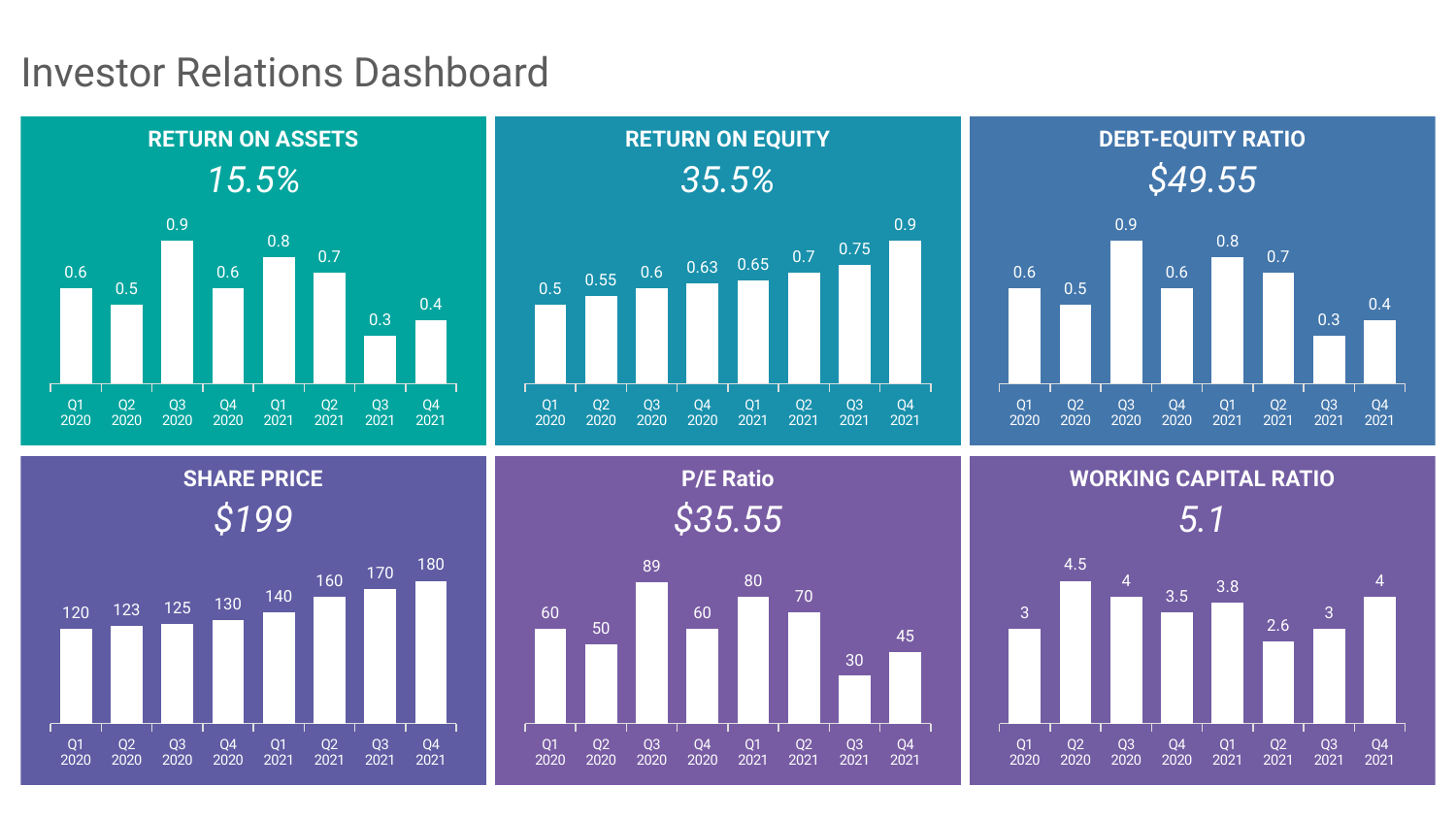

# Investor Relations Dashboard

RETURN ON ASSETS
RETURN ON EQUITY
DEBT-EQUITY RATIO
15.5%
35.5%
$49.55

### Chart

| Category | Q1 2020 |
|---|---|
| Q1 2020 | 0.6 |
| Q2 2020 | 0.5 |
| Q3 2020 | 0.9 |
| Q4 2020 | 0.6 |
| Q1 2021 | 0.8 |
| Q2 2021 | 0.7 |
| Q3 2021 | 0.3 |
| Q4 2021 | 0.4 |

### Chart

| Category | Q1 2020 |
|---|---|
| Q1 2020 | 0.5 |
| Q2 2020 | 0.55 |
| Q3 2020 | 0.6 |
| Q4 2020 | 0.63 |
| Q1 2021 | 0.65 |
| Q2 2021 | 0.7 |
| Q3 2021 | 0.75 |
| Q4 2021 | 0.9 |

### Chart

| Category | Q1 2020 |
|---|---|
| Q1 2020 | 0.6 |
| Q2 2020 | 0.5 |
| Q3 2020 | 0.9 |
| Q4 2020 | 0.6 |
| Q1 2021 | 0.8 |
| Q2 2021 | 0.7 |
| Q3 2021 | 0.3 |
| Q4 2021 | 0.4 |

SHARE PRICE
P/E Ratio
WORKING CAPITAL RATIO
$199
$35.55
5.1

### Chart

| Category | Q1 2020 |
|---|---|
| Q1 2020 | 120.0 |
| Q2 2020 | 123.0 |
| Q3 2020 | 125.0 |
| Q4 2020 | 130.0 |
| Q1 2021 | 140.0 |
| Q2 2021 | 160.0 |
| Q3 2021 | 170.0 |
| Q4 2021 | 180.0 |

### Chart

| Category | Q1 2020 |
|---|---|
| Q1 2020 | 60.0 |
| Q2 2020 | 50.0 |
| Q3 2020 | 89.0 |
| Q4 2020 | 60.0 |
| Q1 2021 | 80.0 |
| Q2 2021 | 70.0 |
| Q3 2021 | 30.0 |
| Q4 2021 | 45.0 |

### Chart

| Category | Q1 2020 |
|---|---|
| Q1 2020 | 3.0 |
| Q2 2020 | 4.5 |
| Q3 2020 | 4.0 |
| Q4 2020 | 3.5 |
| Q1 2021 | 3.8 |
| Q2 2021 | 2.6 |
| Q3 2021 | 3.0 |
| Q4 2021 | 4.0 |